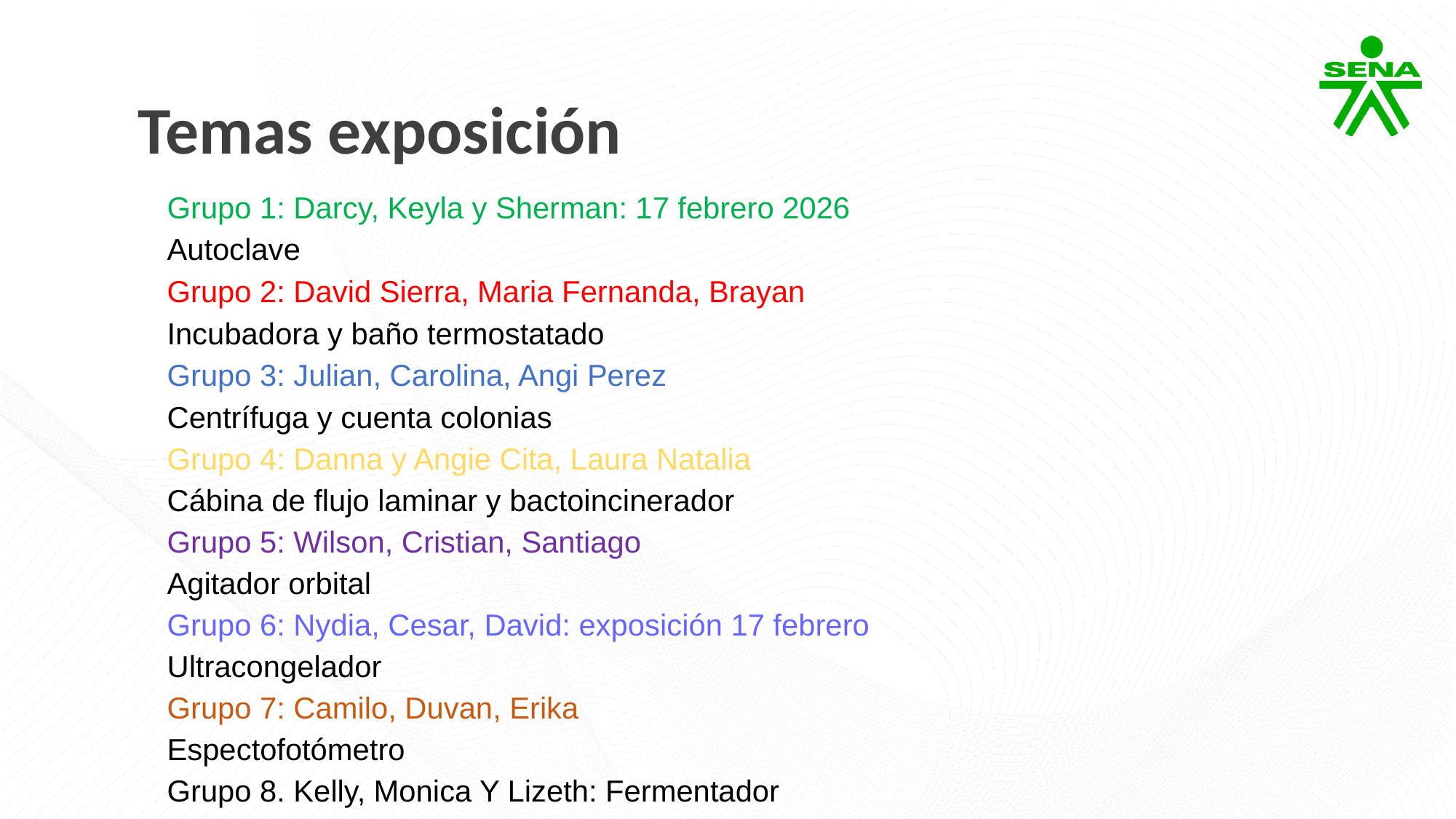

Temas exposición
Grupo 1: Darcy, Keyla y Sherman: 17 febrero 2026
Autoclave
Grupo 2: David Sierra, Maria Fernanda, Brayan
Incubadora y baño termostatado
Grupo 3: Julian, Carolina, Angi Perez
Centrífuga y cuenta colonias
Grupo 4: Danna y Angie Cita, Laura Natalia
Cábina de flujo laminar y bactoincinerador
Grupo 5: Wilson, Cristian, Santiago
Agitador orbital
Grupo 6: Nydia, Cesar, David: exposición 17 febrero
Ultracongelador
Grupo 7: Camilo, Duvan, Erika
Espectofotómetro
Grupo 8. Kelly, Monica Y Lizeth: Fermentador